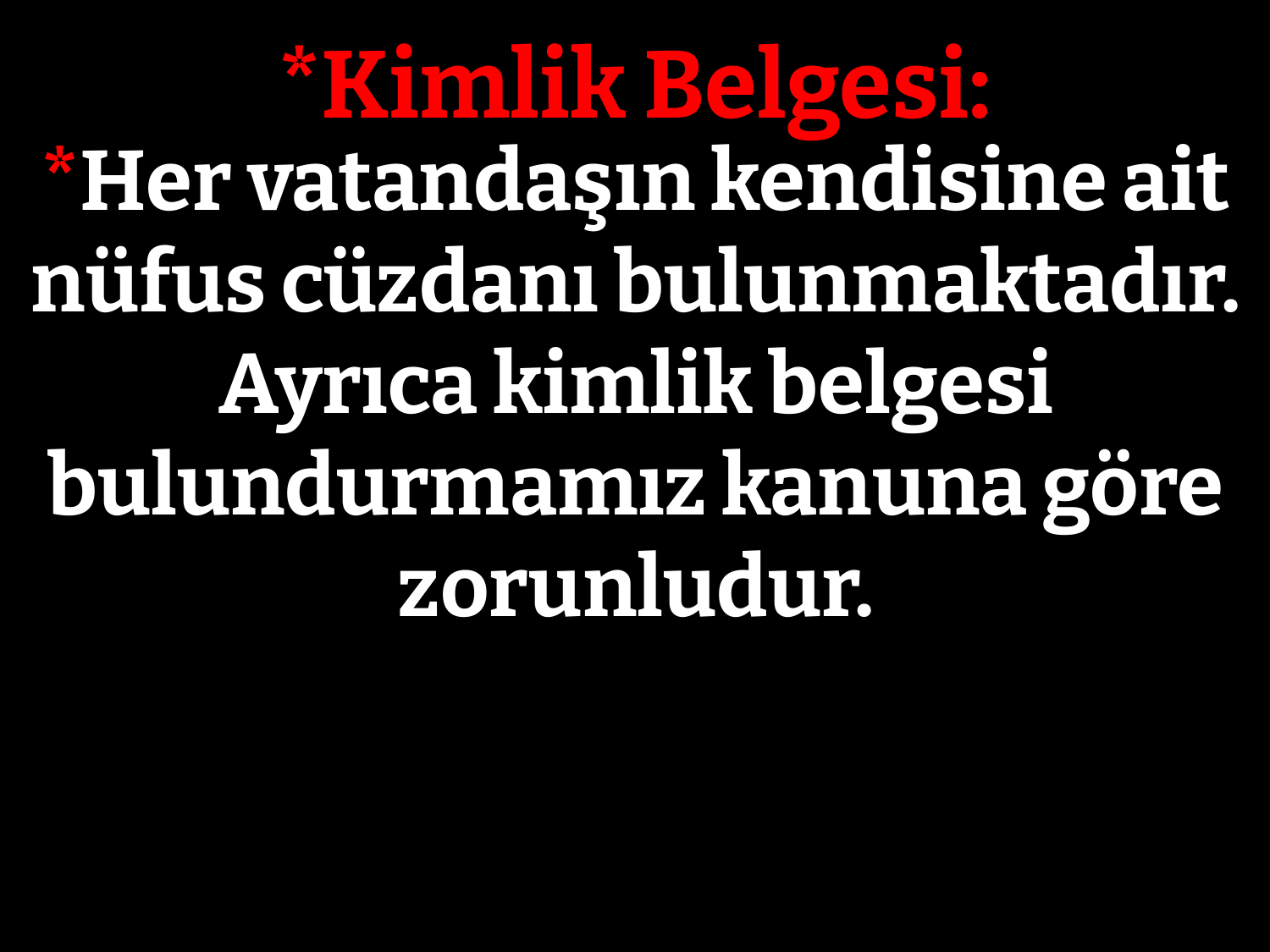

*Kimlik Belgesi:
*Her vatandaşın kendisine ait nüfus cüzdanı bulunmaktadır. Ayrıca kimlik belgesi bulundurmamız kanuna göre zorunludur.
#